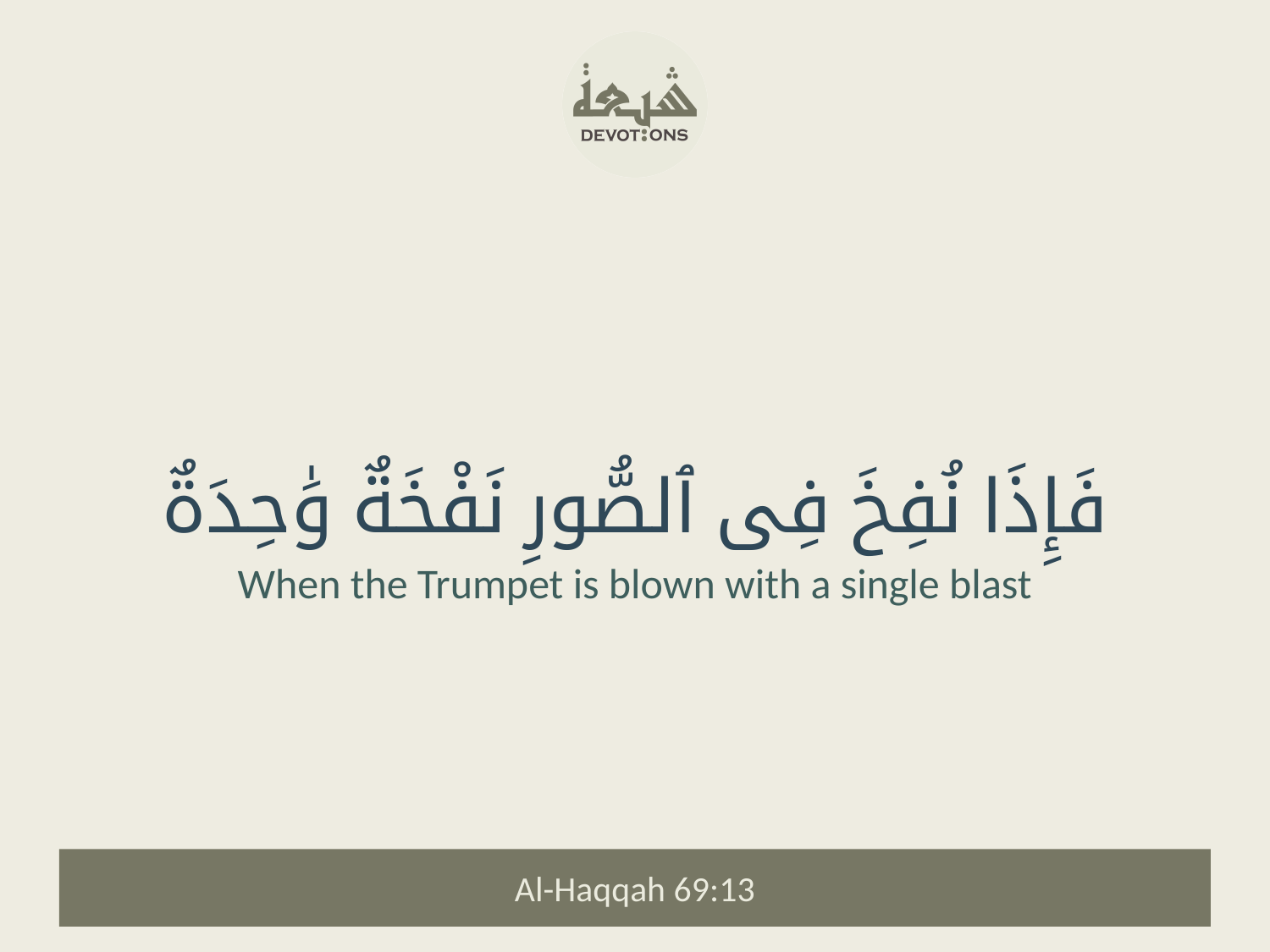

فَإِذَا نُفِخَ فِى ٱلصُّورِ نَفْخَةٌ وَٰحِدَةٌ
When the Trumpet is blown with a single blast
Al-Haqqah 69:13